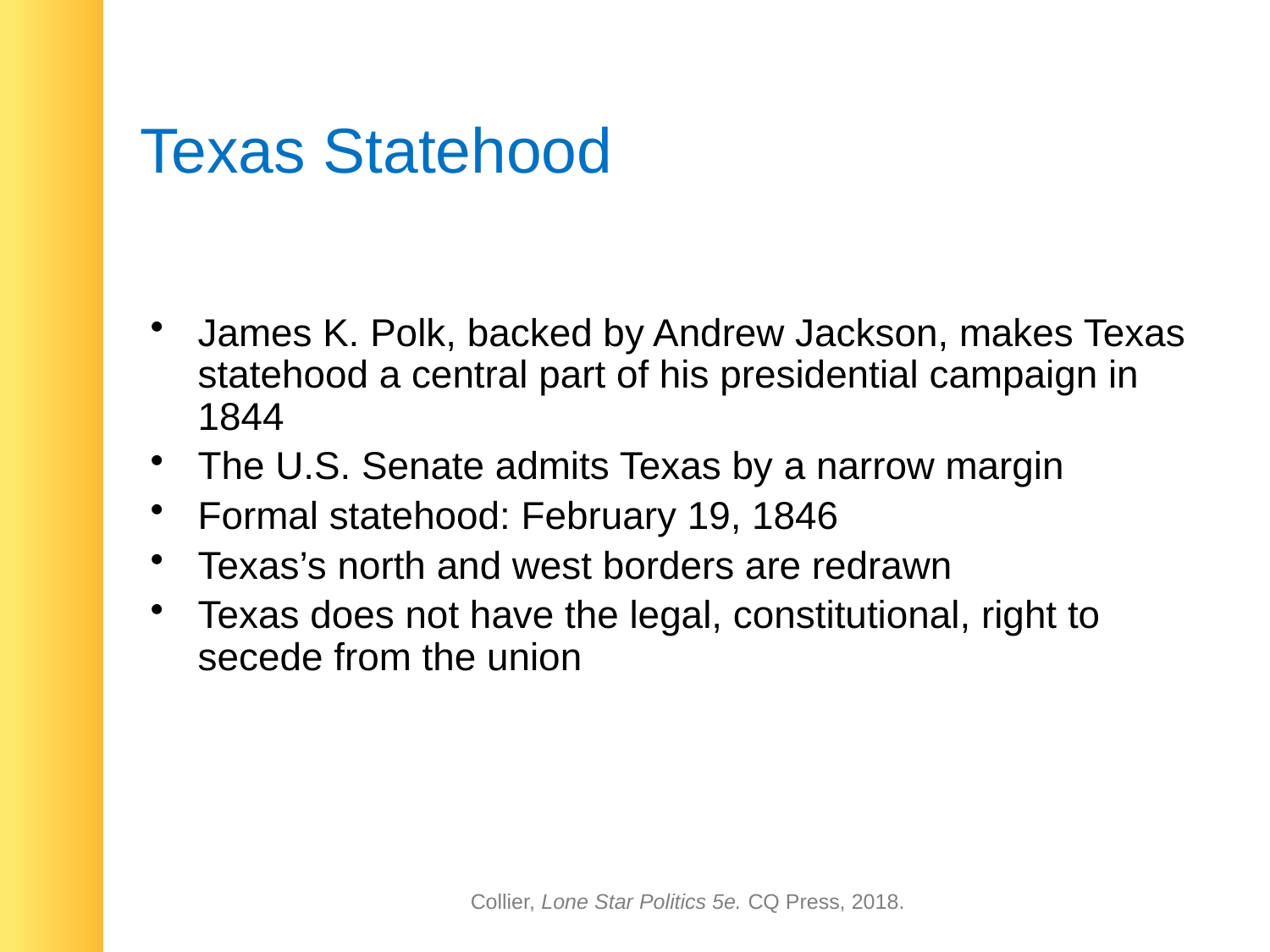

# Texas Statehood
James K. Polk, backed by Andrew Jackson, makes Texas statehood a central part of his presidential campaign in 1844
The U.S. Senate admits Texas by a narrow margin
Formal statehood: February 19, 1846
Texas’s north and west borders are redrawn
Texas does not have the legal, constitutional, right to secede from the union
Collier, Lone Star Politics 5e. CQ Press, 2018.